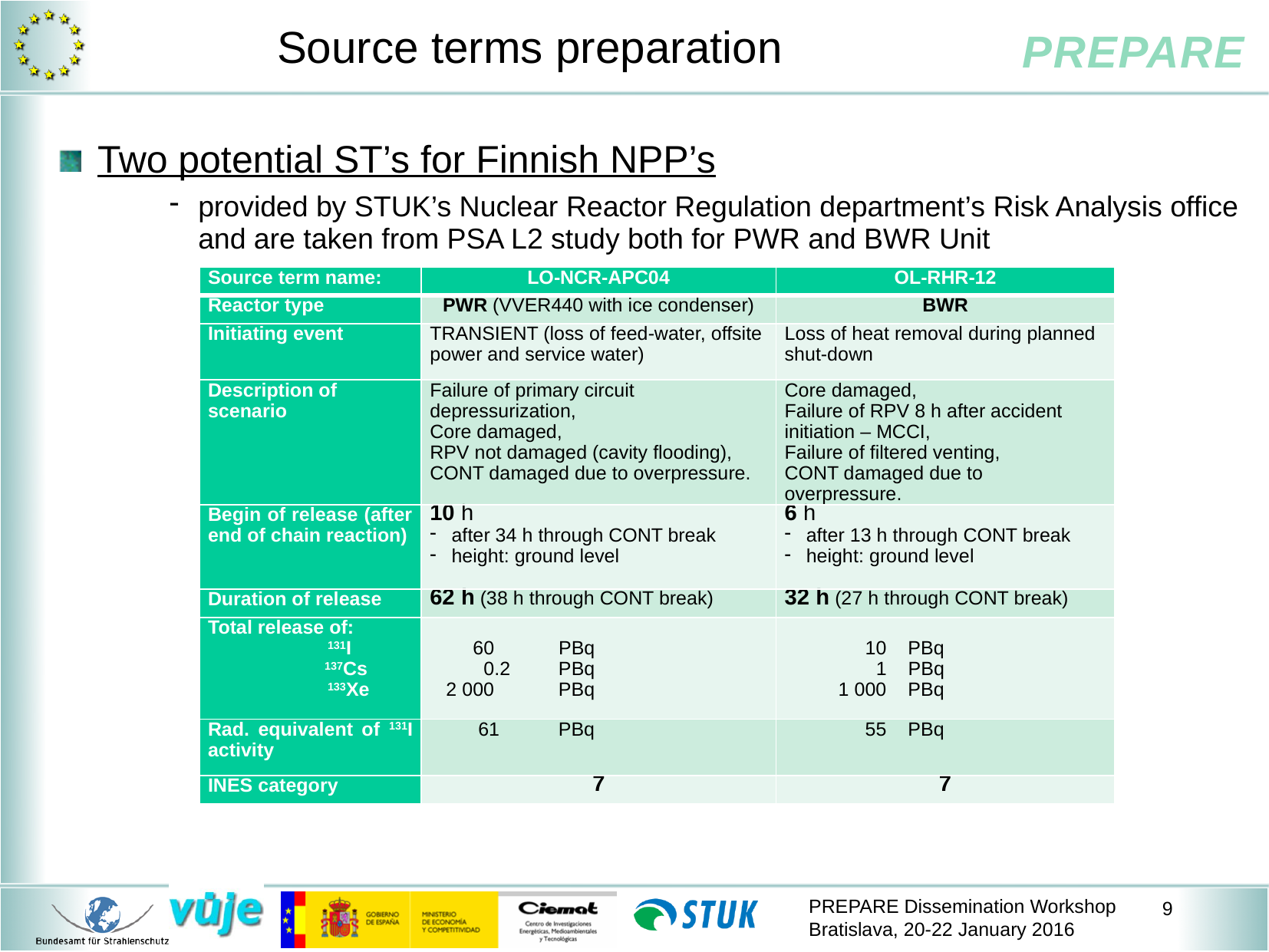

# Source terms preparation
Two potential ST’s for Finnish NPP’s
provided by STUK’s Nuclear Reactor Regulation department’s Risk Analysis office and are taken from PSA L2 study both for PWR and BWR Unit
| Source term name: | LO-NCR-APC04 | OL-RHR-12 |
| --- | --- | --- |
| Reactor type | PWR (VVER440 with ice condenser) | BWR |
| Initiating event | TRANSIENT (loss of feed-water, offsite power and service water) | Loss of heat removal during planned shut-down |
| Description of scenario | Failure of primary circuit depressurization, Core damaged, RPV not damaged (cavity flooding), CONT damaged due to overpressure. | Core damaged, Failure of RPV 8 h after accident initiation – MCCI, Failure of filtered venting, CONT damaged due to overpressure. |
| Begin of release (after end of chain reaction) | 10 h after 34 h through CONT break height: ground level | 6 h after 13 h through CONT break height: ground level |
| Duration of release | 62 h (38 h through CONT break) | 32 h (27 h through CONT break) |
| Total release of: 131I 137Cs 133Xe | 60 PBq 0.2 PBq 2 000   PBq | 10 PBq 1 PBq 1 000 PBq |
| Rad. equivalent of 131I activity | 61 PBq | 55 PBq |
| INES category | 7 | 7 |